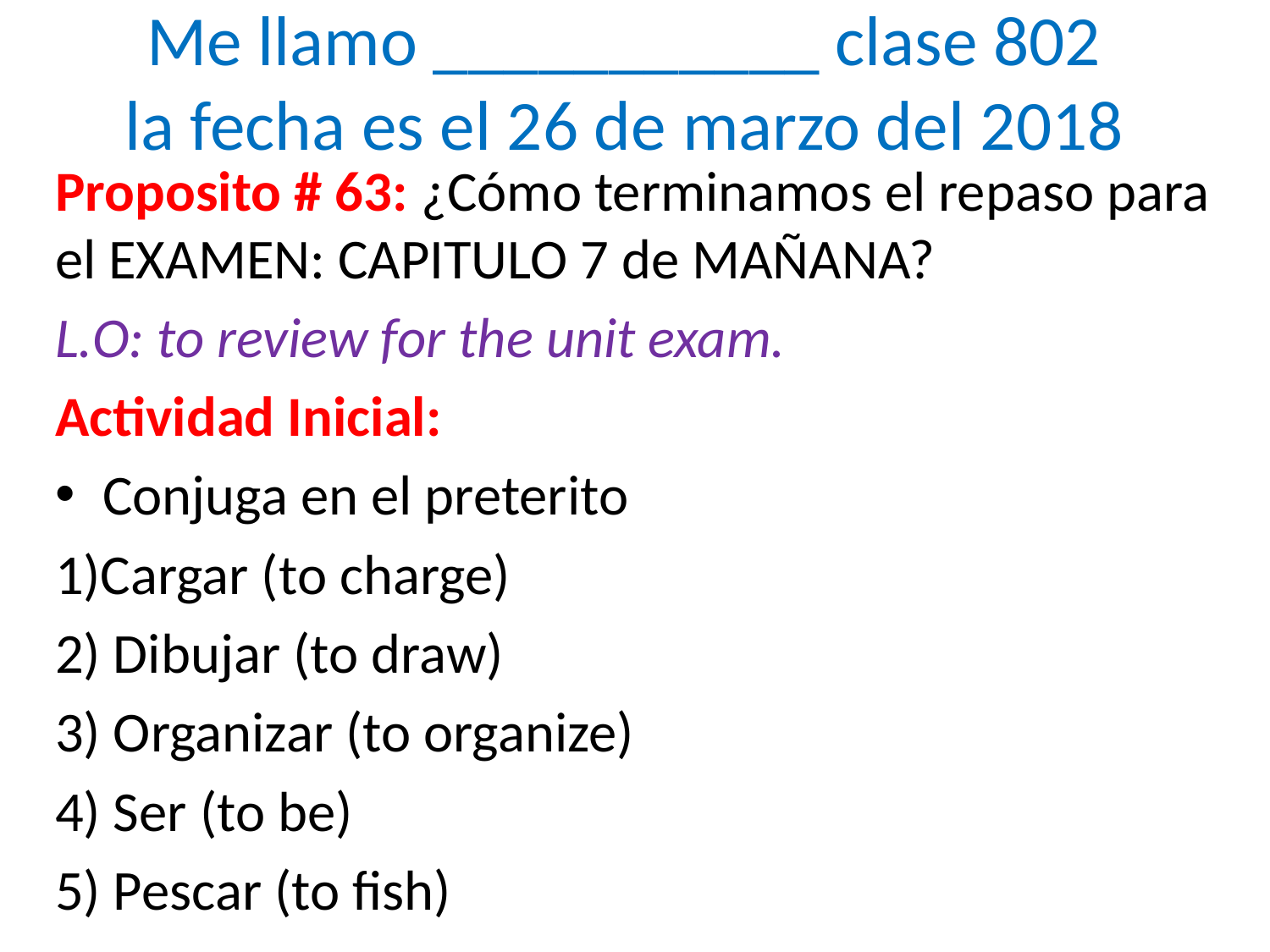

# Me llamo ___________ clase 802 la fecha es el 26 de marzo del 2018
Proposito # 63: ¿Cómo terminamos el repaso para el EXAMEN: CAPITULO 7 de MAÑANA?
L.O: to review for the unit exam.
Actividad Inicial:
Conjuga en el preterito
1)Cargar (to charge)
2) Dibujar (to draw)
3) Organizar (to organize)
4) Ser (to be)
5) Pescar (to fish)